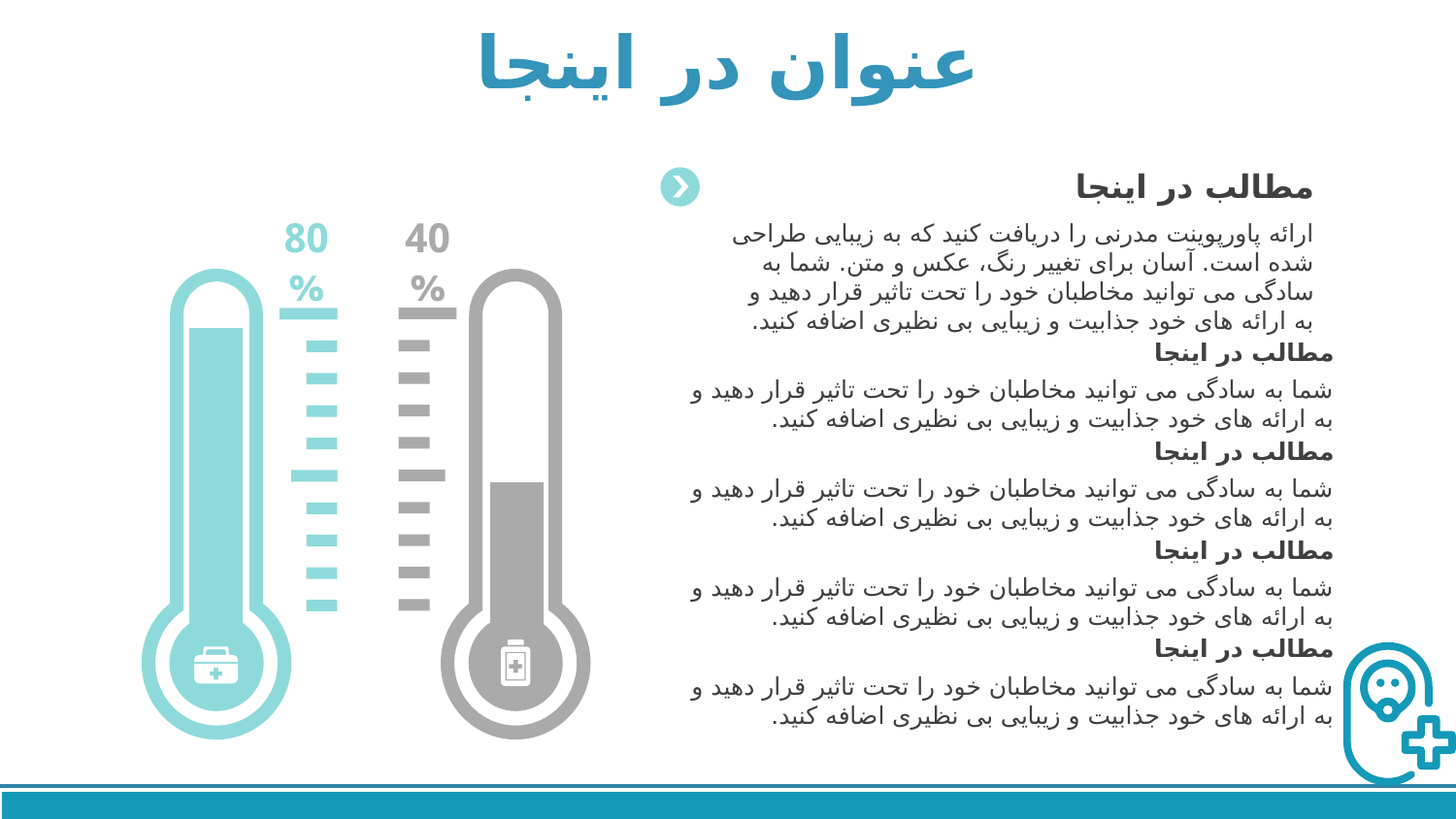

# عنوان در اینجا
مطالب در اینجا

40%
80%
ارائه پاورپوینت مدرنی را دریافت کنید که به زیبایی طراحی شده است. آسان برای تغییر رنگ، عکس و متن. شما به سادگی می توانید مخاطبان خود را تحت تاثیر قرار دهید و به ارائه های خود جذابیت و زیبایی بی نظیری اضافه کنید.

### Chart

| Category |  |
|---|---|
| Category 1 | 80.0 |
| Category 2 | 40.0 |

مطالب در اینجا
شما به سادگی می توانید مخاطبان خود را تحت تاثیر قرار دهید و به ارائه های خود جذابیت و زیبایی بی نظیری اضافه کنید.

مطالب در اینجا
شما به سادگی می توانید مخاطبان خود را تحت تاثیر قرار دهید و به ارائه های خود جذابیت و زیبایی بی نظیری اضافه کنید.

مطالب در اینجا
شما به سادگی می توانید مخاطبان خود را تحت تاثیر قرار دهید و به ارائه های خود جذابیت و زیبایی بی نظیری اضافه کنید.

مطالب در اینجا
شما به سادگی می توانید مخاطبان خود را تحت تاثیر قرار دهید و به ارائه های خود جذابیت و زیبایی بی نظیری اضافه کنید.